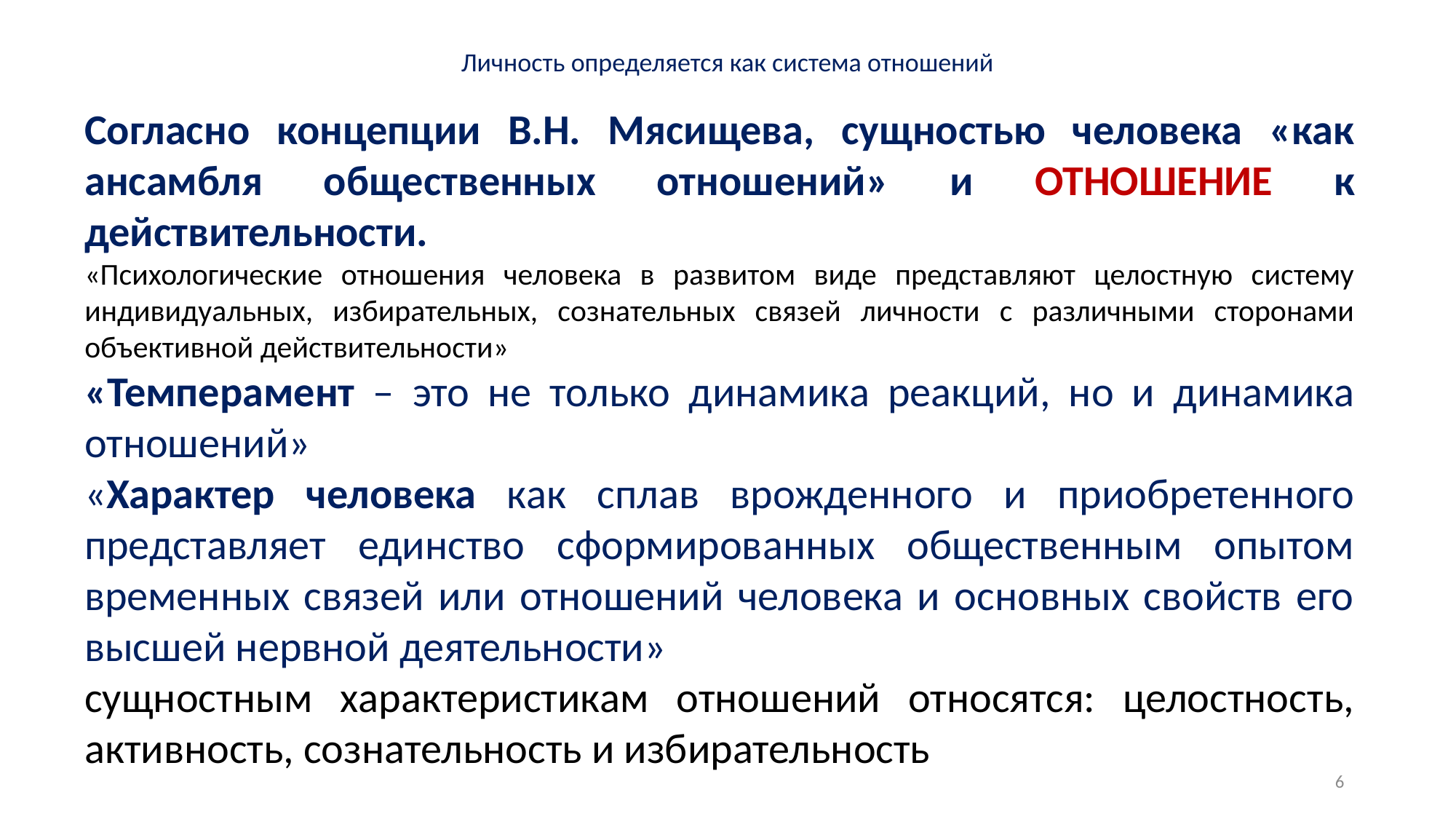

# Личность определяется как система отношений
Согласно концепции В.Н. Мясищева, сущностью человека «как ансамбля общественных отношений» и ОТНОШЕНИЕ к действительности.
«Психологические отношения человека в развитом виде представляют целостную систему индивидуальных, избирательных, сознательных связей личности с различными сторонами объективной действительности»
«Темперамент – это не только динамика реакций, но и динамика отношений»
«Характер человека как сплав врожденного и приобретенного представляет единство сформированных общественным опытом временных связей или отношений человека и основных свойств его высшей нервной деятельности»
сущностным характеристикам отношений относятся: целостность, активность, сознательность и избирательность

6